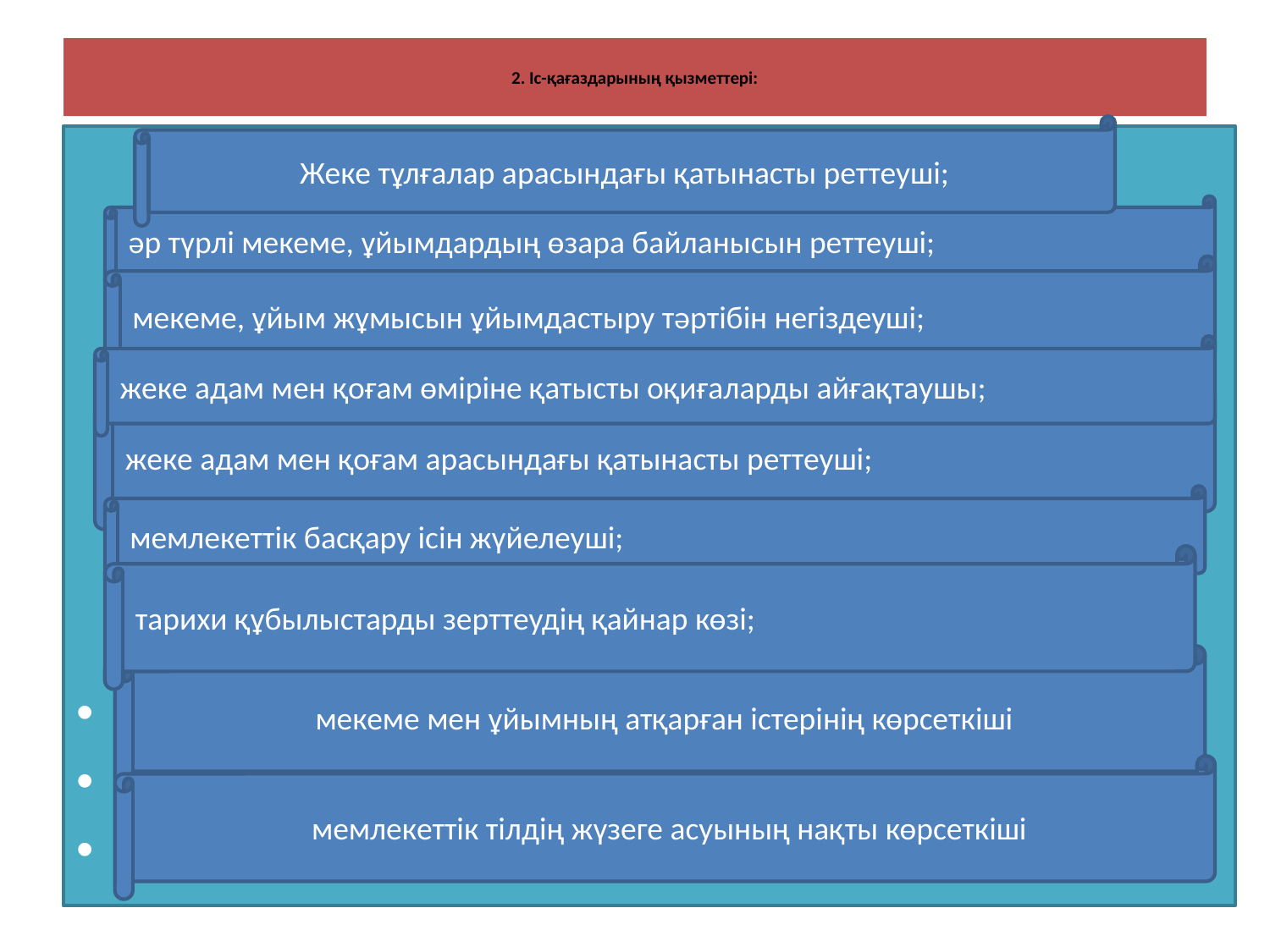

# 2. Іс-қағаздарының қызметтері:
Жеке тұлғалар арасындағы қатынасты реттеуші;

мемлекеттік басқару ісін жүйелеуші;
тарихи құбылыстарды зерттеудің қайнар көзі;
 мекеме мен ұйымның атқарған істерінің көрсеткіші

әр түрлі мекеме, ұйымдардың өзара байланысын реттеуші;
мекеме, ұйым жұмысын ұйымдастыру тәртібін негіздеуші;
жеке адам мен қоғам өміріне қатысты оқиғаларды айғақтаушы;
жеке адам мен қоғам арасындағы қатынасты реттеуші;
мемлекеттік басқару ісін жүйелеуші;
тарихи құбылыстарды зерттеудің қайнар көзі;
мекеме мен ұйымның атқарған істерінің көрсеткіші
мемлекеттік тілдің жүзеге асуының нақты көрсеткіші